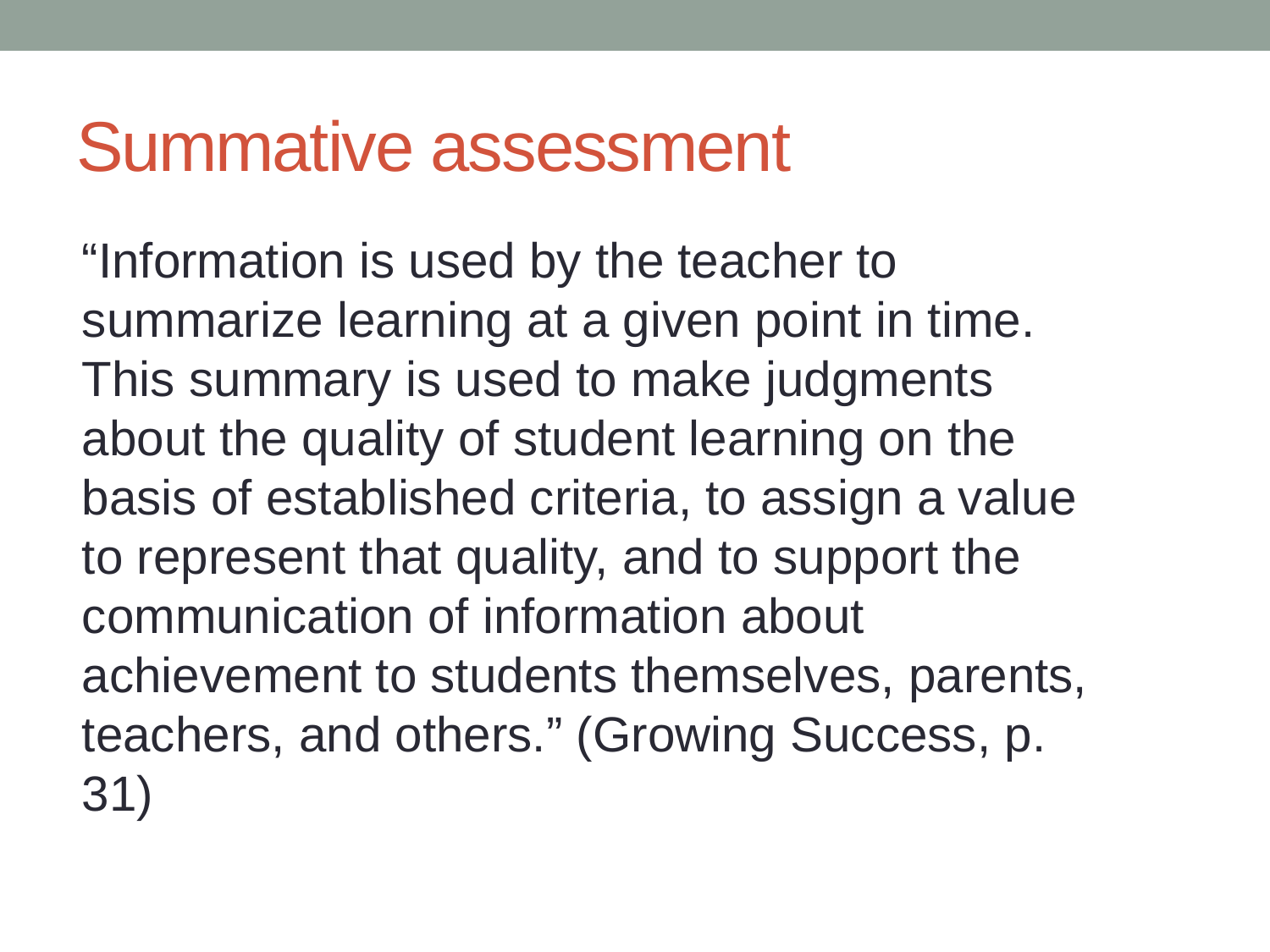

# Summative assessment
“Information is used by the teacher to summarize learning at a given point in time. This summary is used to make judgments about the quality of student learning on the basis of established criteria, to assign a value to represent that quality, and to support the communication of information about achievement to students themselves, parents, teachers, and others.” (Growing Success, p. 31)